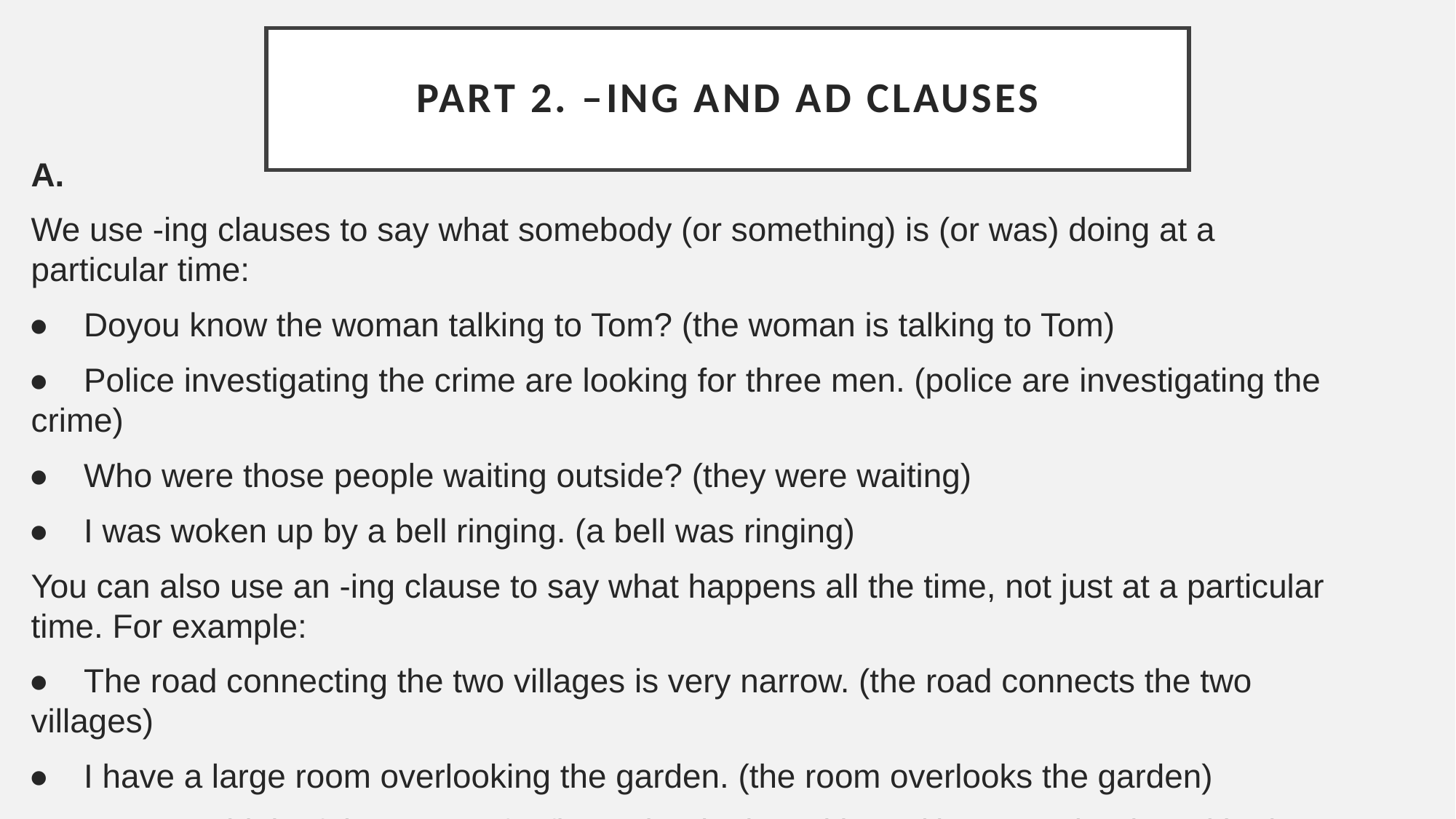

# Part 2. –ing and ad clauses
A.
We use -ing clauses to say what somebody (or something) is (or was) doing at a particular time:
⦁    Doyou know the woman talking to Tom? (the woman is talking to Tom)
⦁    Police investigating the crime are looking for three men. (police are investigating the crime)
⦁    Who were those people waiting outside? (they were waiting)
⦁    I was woken up by a bell ringing. (a bell was ringing)
You can also use an -ing clause to say what happens all the time, not just at a particular time. For example:
⦁    The road connecting the two villages is very narrow. (the road connects the two villages)
⦁    I have a large room overlooking the garden. (the room overlooks the garden)
⦁    Can you think of the name of a flower beginning with T? (the name begins with T)